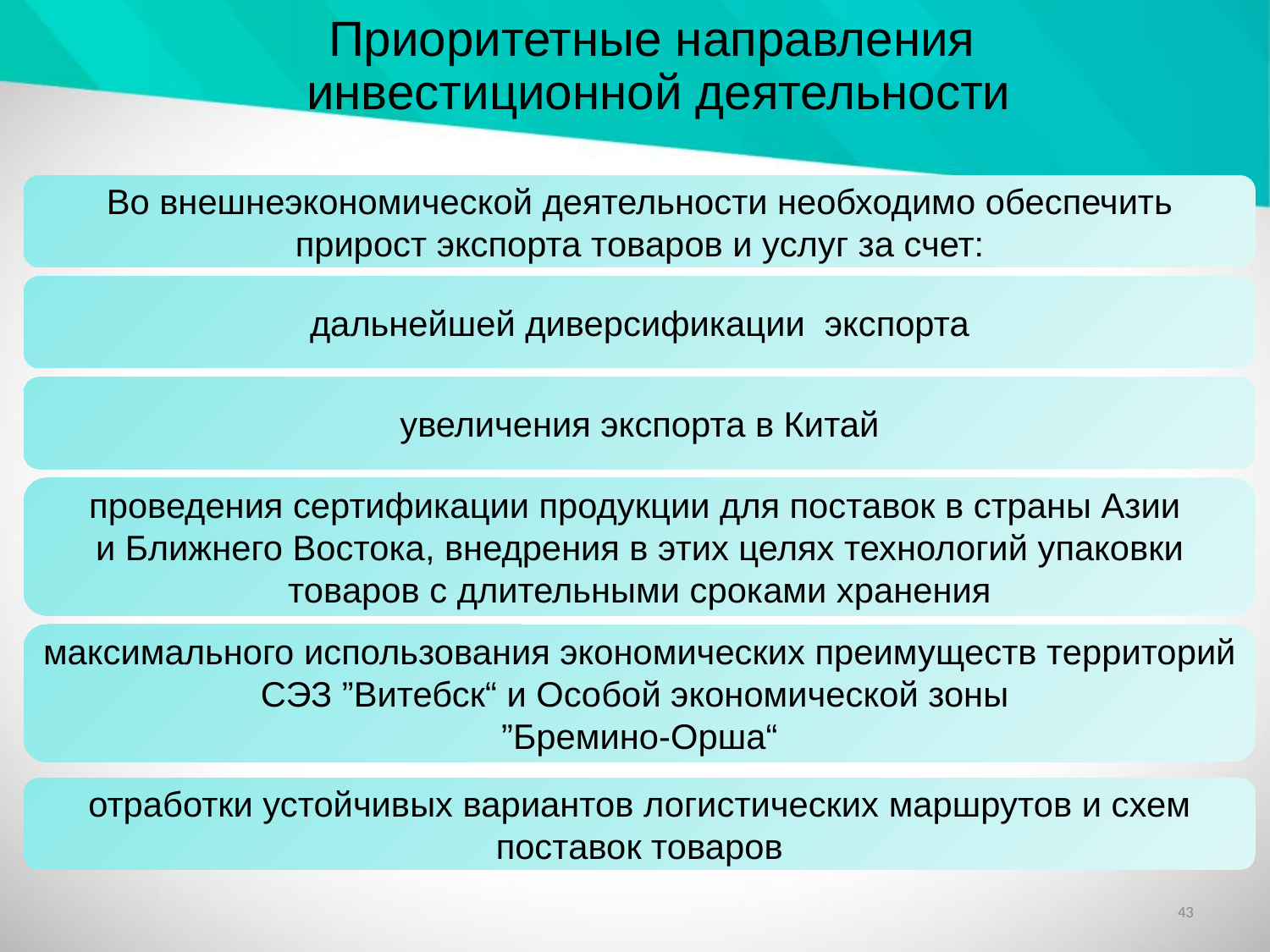

Приоритетные направления
инвестиционной деятельности
Во внешнеэкономической деятельности необходимо обеспечить прирост экспорта товаров и услуг за счет:
дальнейшей диверсификации  экспорта
увеличения экспорта в Китай
проведения сертификации продукции для поставок в страны Азии
и Ближнего Востока, внедрения в этих целях технологий упаковки товаров с длительными сроками хранения
максимального использования экономических преимуществ территорий СЭЗ ”Витебск“ и Особой экономической зоны
”Бремино-Орша“
отработки устойчивых вариантов логистических маршрутов и схем поставок товаров
43